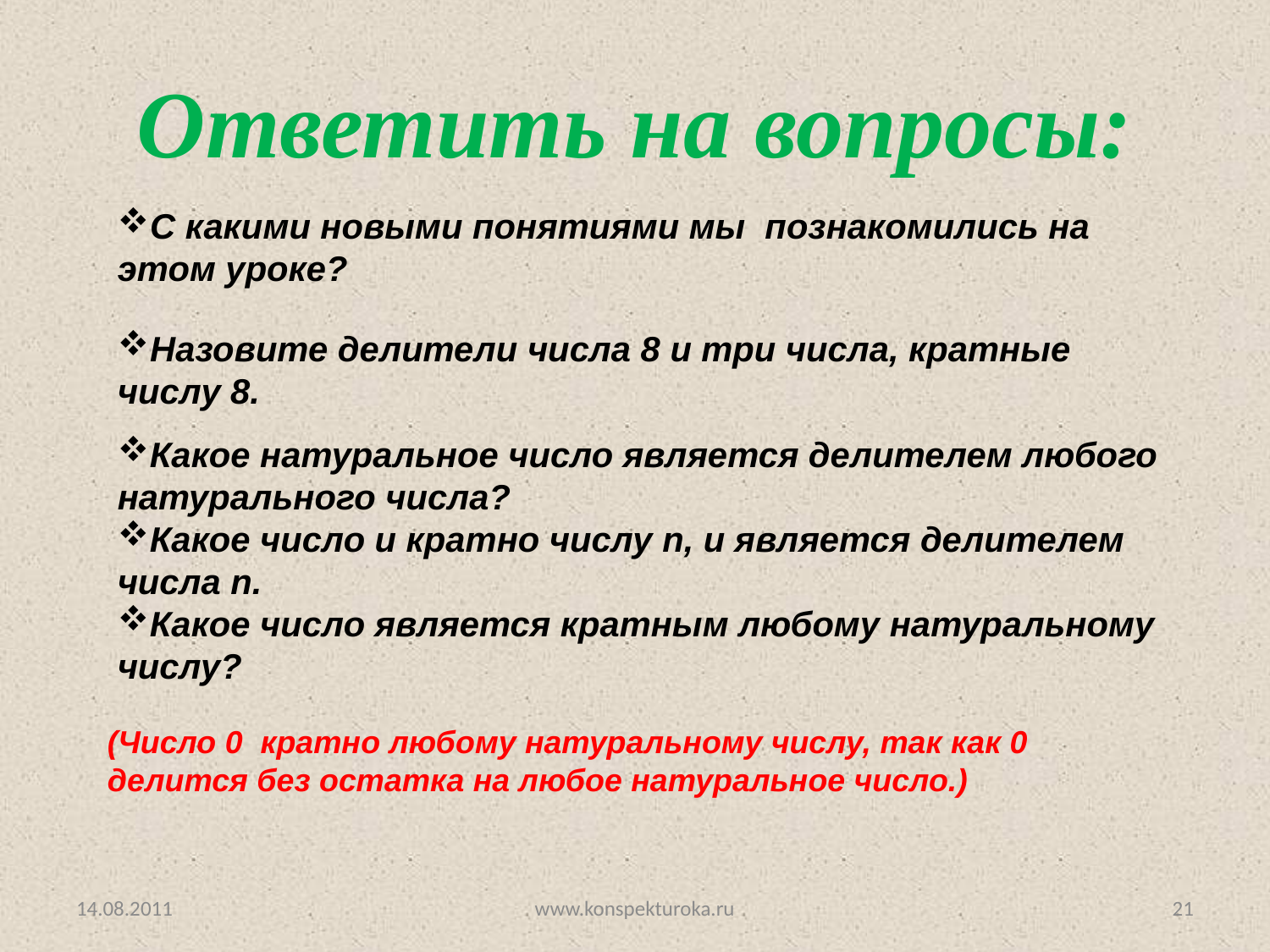

Ответить на вопросы:
С какими новыми понятиями мы  познакомились на этом уроке?

Назовите делители числа 8 и три числа, кратные числу 8.
Какое натуральное число является делителем любого натурального числа?
Какое число и кратно числу n, и является делителем числа n.
Какое число является кратным любому натуральному числу?
(Число 0  кратно любому натуральному числу, так как 0 делится без остатка на любое натуральное число.)
14.08.2011
www.konspekturoka.ru
21